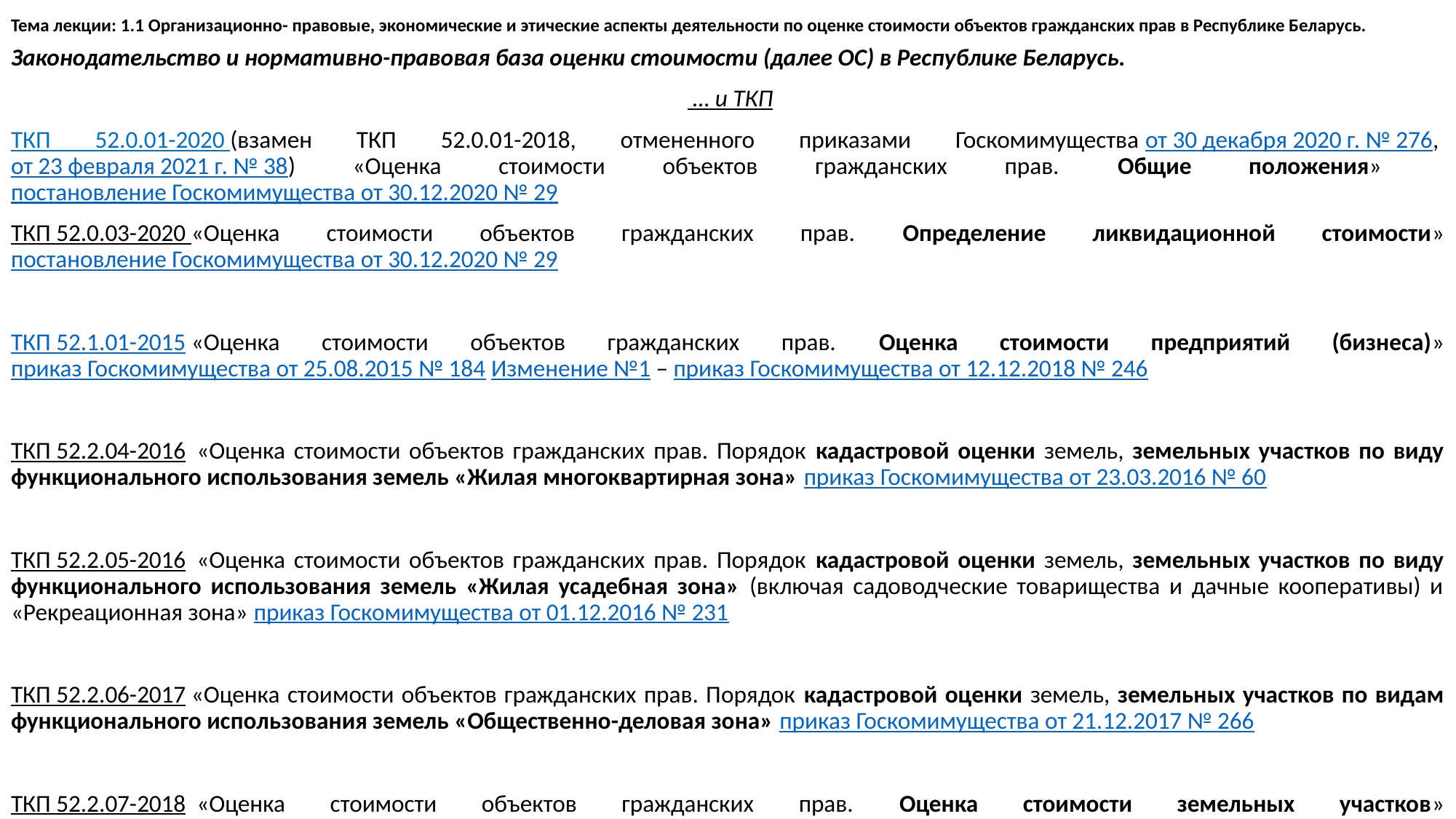

# Тема лекции: 1.1 Организационно- правовые, экономические и этические аспекты деятельности по оценке стоимости объектов гражданских прав в Республике Беларусь.
Законодательство и нормативно-правовая база оценки стоимости (далее ОС) в Республике Беларусь.
  … и ТКП
ТКП 52.0.01-2020 (взамен ТКП 52.0.01-2018, отмененного приказами Госкомимущества от 30 декабря 2020 г. № 276, от 23 февраля 2021 г. № 38) «Оценка стоимости объектов гражданских прав. Общие положения»  постановление Госкомимущества от 30.12.2020 № 29
ТКП 52.0.03-2020 «Оценка стоимости объектов гражданских прав. Определение ликвидационной стоимости» постановление Госкомимущества от 30.12.2020 № 29

ТКП 52.1.01-2015 «Оценка стоимости объектов гражданских прав. Оценка стоимости предприятий (бизнеса)» приказ Госкомимущества от 25.08.2015 № 184 Изменение №1 – приказ Госкомимущества от 12.12.2018 № 246

ТКП 52.2.04-2016  «Оценка стоимости объектов гражданских прав. Порядок кадастровой оценки земель, земельных участков по виду функционального использования земель «Жилая многоквартирная зона» приказ Госкомимущества от 23.03.2016 № 60

ТКП 52.2.05-2016  «Оценка стоимости объектов гражданских прав. Порядок кадастровой оценки земель, земельных участков по виду функционального использования земель «Жилая усадебная зона» (включая садоводческие товарищества и дачные кооперативы) и «Рекреационная зона» приказ Госкомимущества от 01.12.2016 № 231

ТКП 52.2.06-2017 «Оценка стоимости объектов гражданских прав. Порядок кадастровой оценки земель, земельных участков по видам функционального использования земель «Общественно-деловая зона» приказ Госкомимущества от 21.12.2017 № 266

ТКП 52.2.07-2018  «Оценка стоимости объектов гражданских прав. Оценка стоимости земельных участков» приказ Госкомимущества от 07.02.2018 № 17